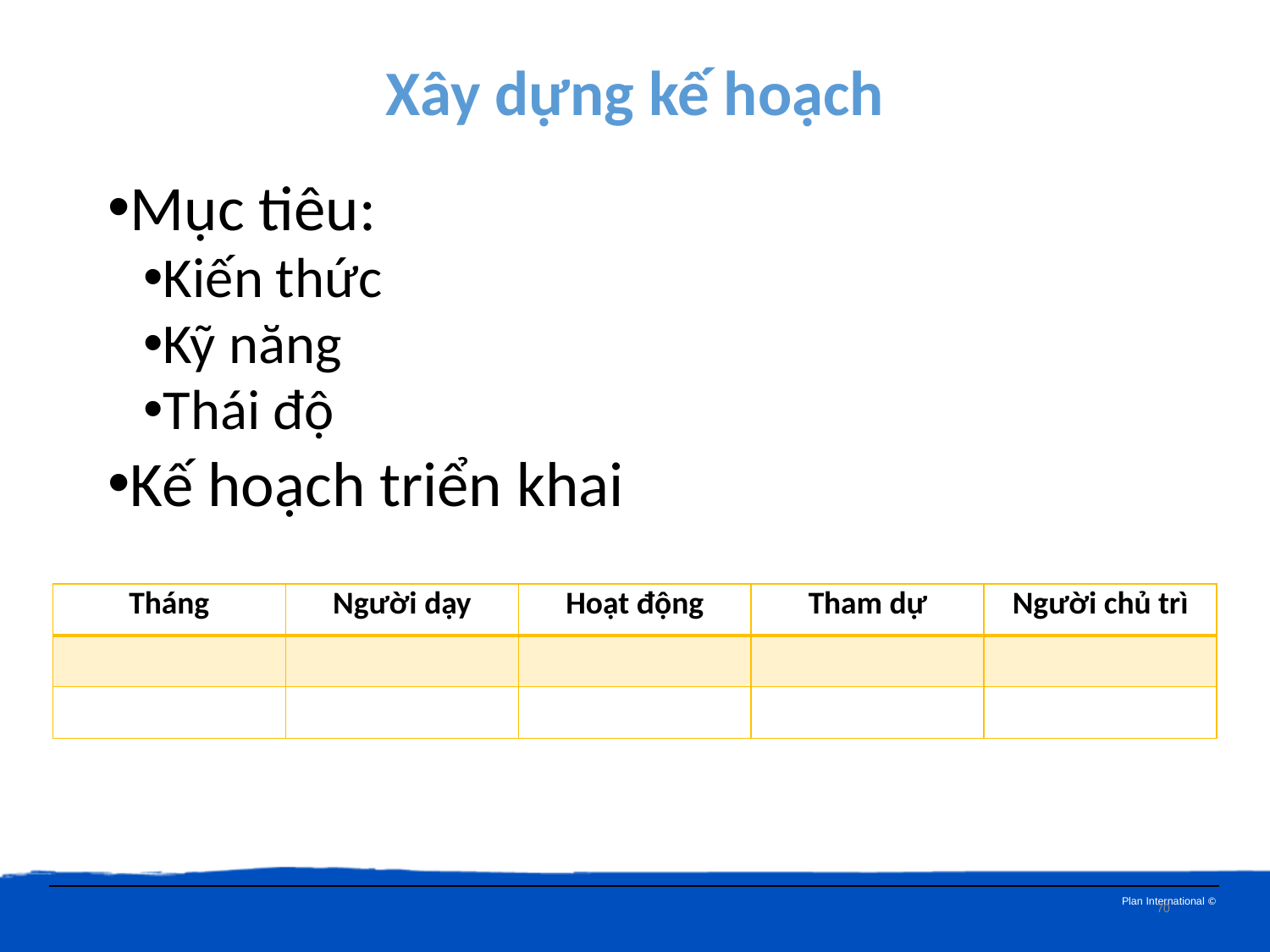

Xây dựng kế hoạch
Mục tiêu:
Kiến thức
Kỹ năng
Thái độ
Kế hoạch triển khai
| Tháng | Người dạy | Hoạt động | Tham dự | Người chủ trì |
| --- | --- | --- | --- | --- |
|  |  |  |  |  |
|  |  |  |  |  |

70